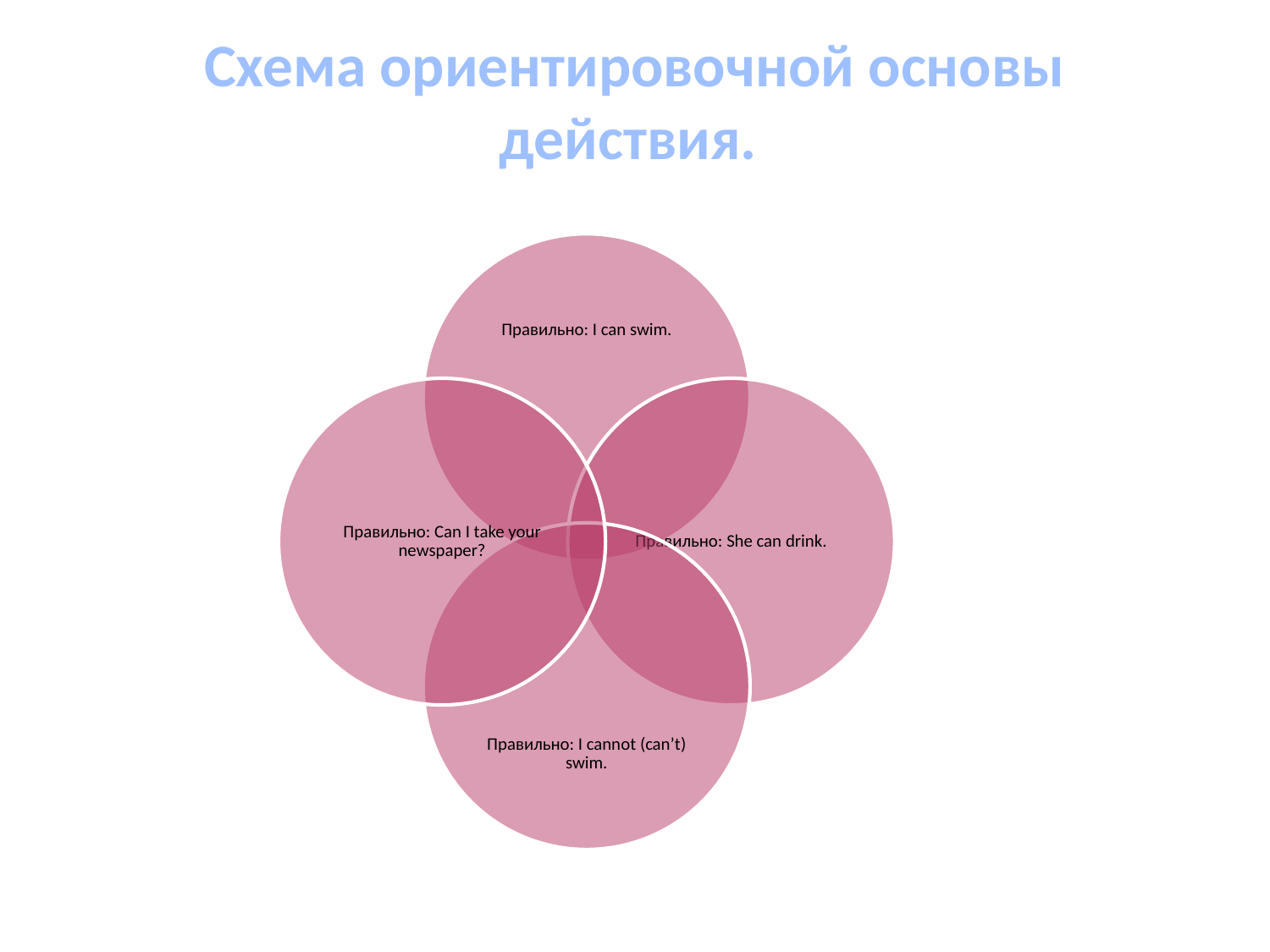

# Схема ориентировочной основы действия.
Правильно: I can swim.
Правильно: She can drink.
Правильно: I cannot (can’t) swim.
Правильно: Can I take your newspaper?